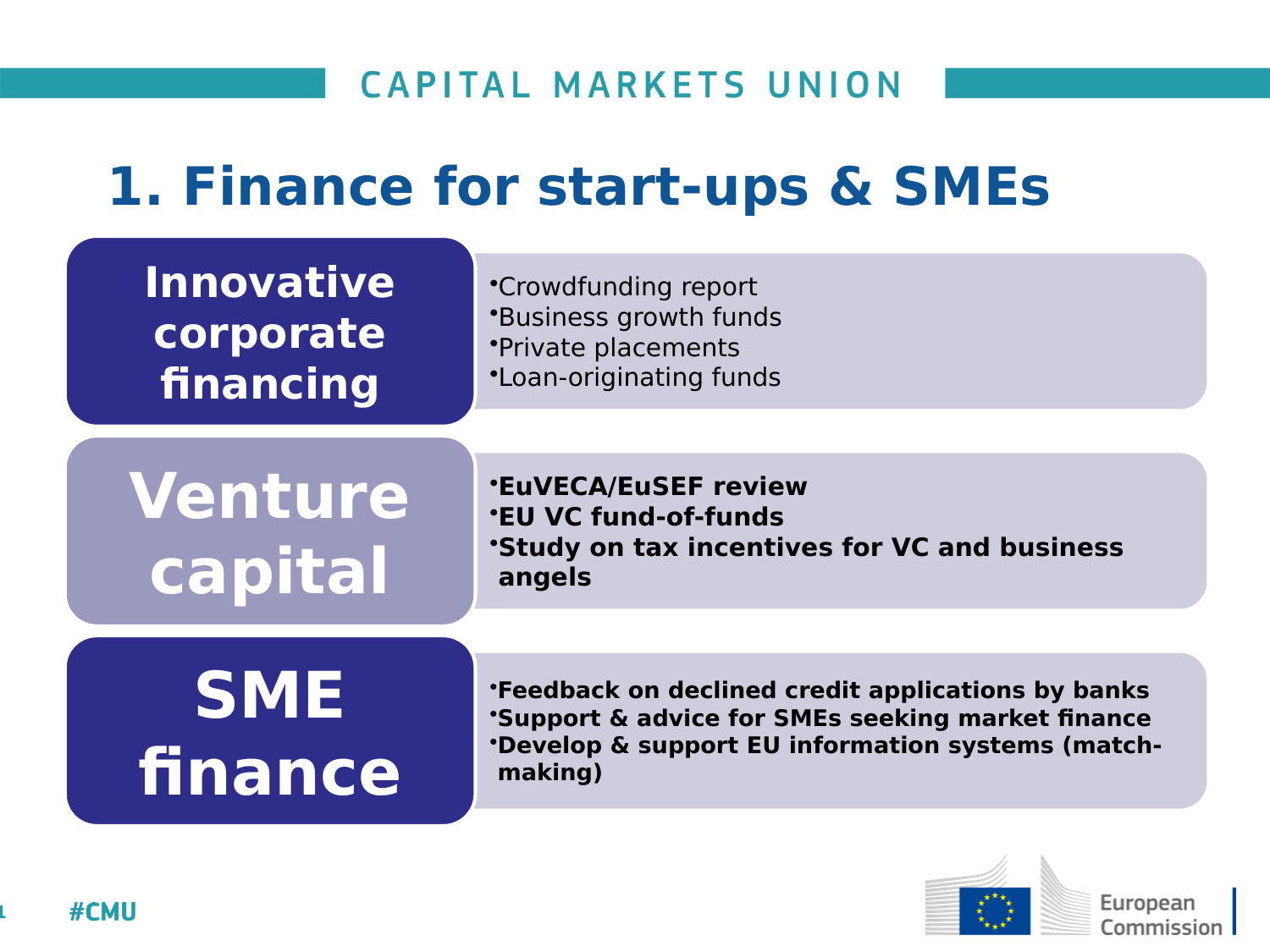

1. Finance for start-ups & SMEs
Innovative corporate financing
Crowdfunding report
Venture capital
EU VC fund-of-funds
SME finance
Feedback on declined credit applications by banks
Private placements
Loan-originating funds
Study on tax incentives for VC and business angels
Support & advice for SMEs seeking market finance
Develop & support EU information systems (match-making)
Business growth funds
EuVECA/EuSEF review